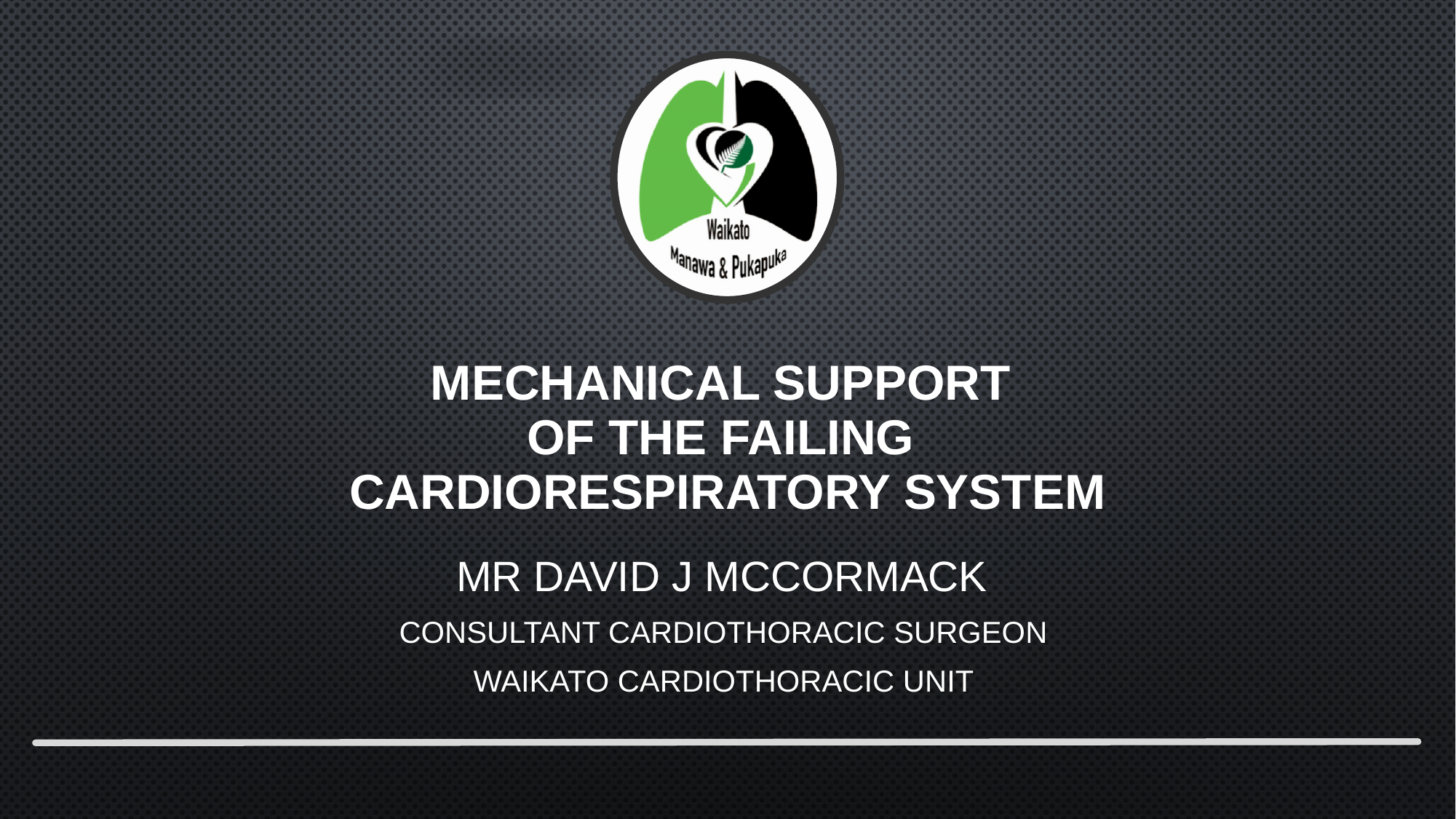

# Mechanical Support of the Failing Cardiorespiratory System
Mr David J McCormack
Consultant Cardiothoracic Surgeon
Waikato Cardiothoracic Unit